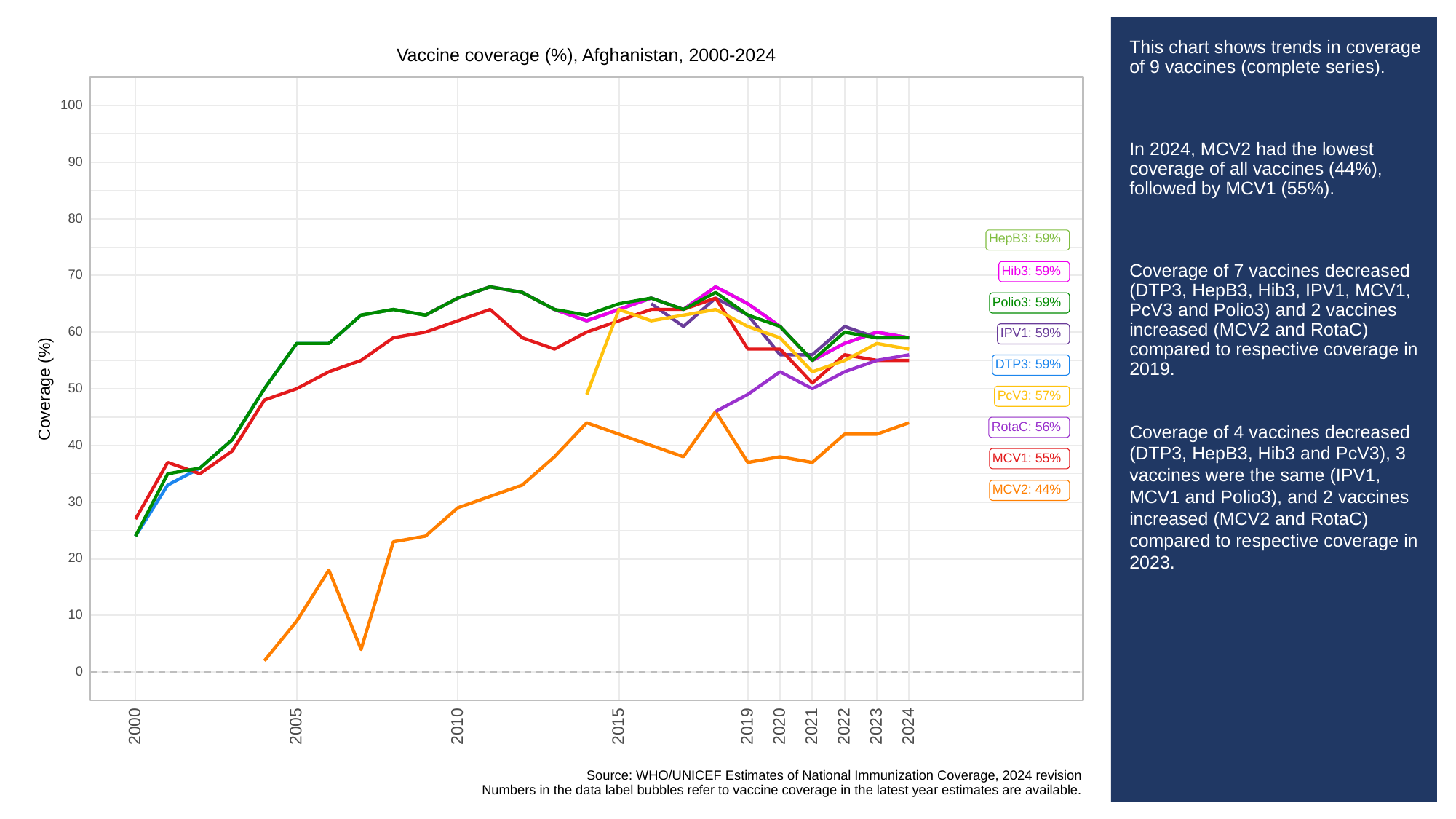

# This chart shows trends in coverage of 9 vaccines (complete series).

In 2024, MCV2 had the lowest coverage of all vaccines (44%), followed by MCV1 (55%).

Coverage of 7 vaccines decreased (DTP3, HepB3, Hib3, IPV1, MCV1, PcV3 and Polio3) and 2 vaccines increased (MCV2 and RotaC) compared to respective coverage in 2019.

Coverage of 4 vaccines decreased (DTP3, HepB3, Hib3 and PcV3), 3 vaccines were the same (IPV1, MCV1 and Polio3), and 2 vaccines increased (MCV2 and RotaC) compared to respective coverage in 2023.

Vaccine coverage (%), Afghanistan, 2000-2024

100

90

80

HepB3: 59%

Hib3: 59%
70

Polio3: 59%

60
IPV1: 59%

DTP3: 59%

Coverage (%)
50

PcV3: 57%

RotaC: 56%

40

MCV1: 55%

MCV2: 44%
30

20

10

0

2023
2000
2005
2010
2015
2019
2020
2021
2022
2024
Source: WHO/UNICEF Estimates of National Immunization Coverage, 2024 revision
Numbers in the data label bubbles refer to vaccine coverage in the latest year estimates are available.